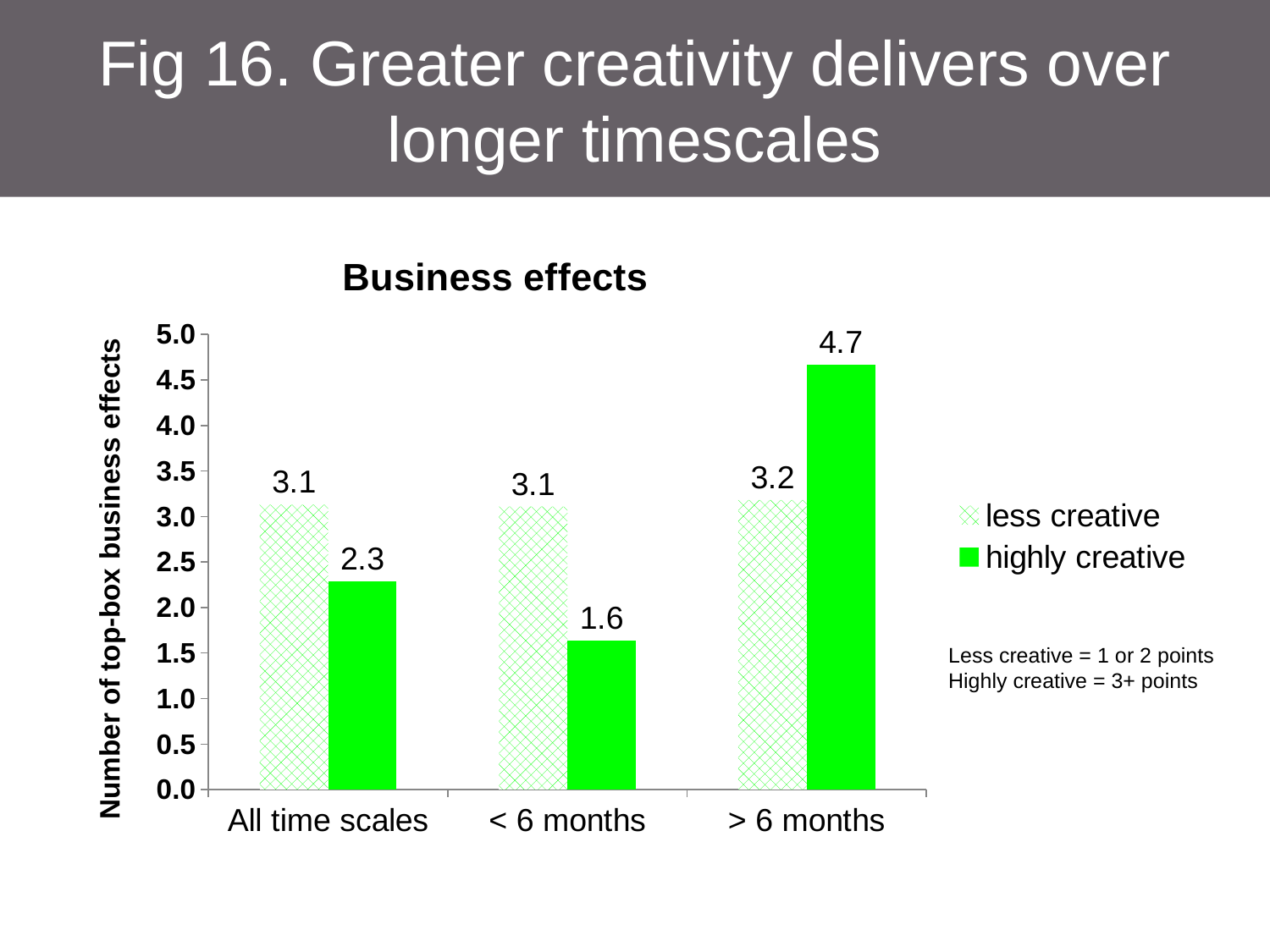

# Fig 16. Greater creativity delivers over longer timescales

### Chart: Business effects

| Category | less creative | highly creative |
|---|---|---|
| All time scales | 3.129213483146068 | 2.285714285714286 |
| < 6 months | 3.109375 | 1.636363636363636 |
| > 6 months | 3.18 | 4.666666666666667 |
Less creative = 1 or 2 points
Highly creative = 3+ points